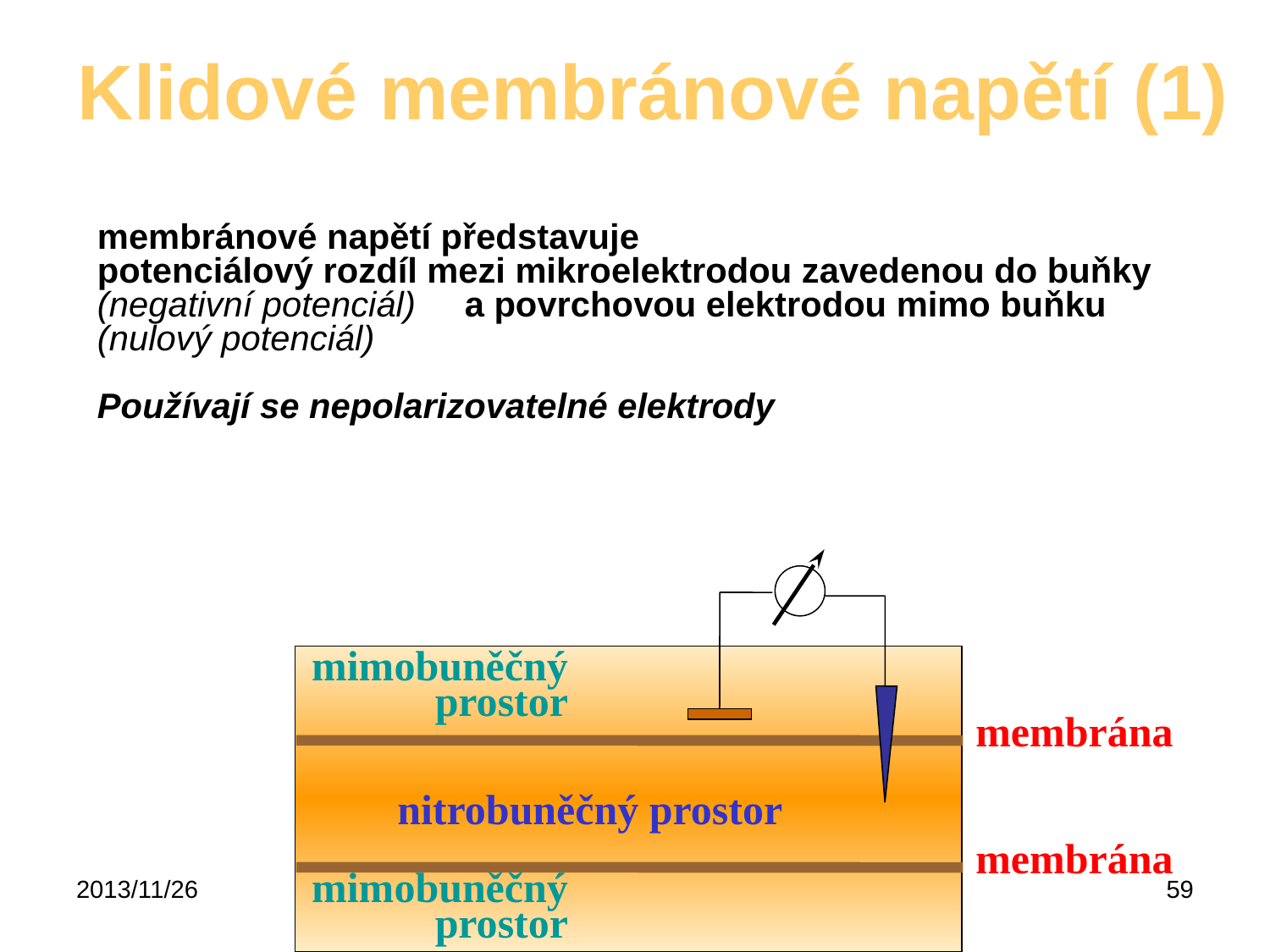

Klidové membránové napětí (1)
membránové napětí představuje
potenciálový rozdíl mezi mikroelektrodou zavedenou do buňky (negativní potenciál)     a povrchovou elektrodou mimo buňku (nulový potenciál)

Používají se nepolarizovatelné elektrody

mimobuněčnýprostor

membrána

nitrobuněčný prostor
membrána
2013/11/26
Lipidy, membrány, Karel Kubíček
59

mimobuněčný prostor